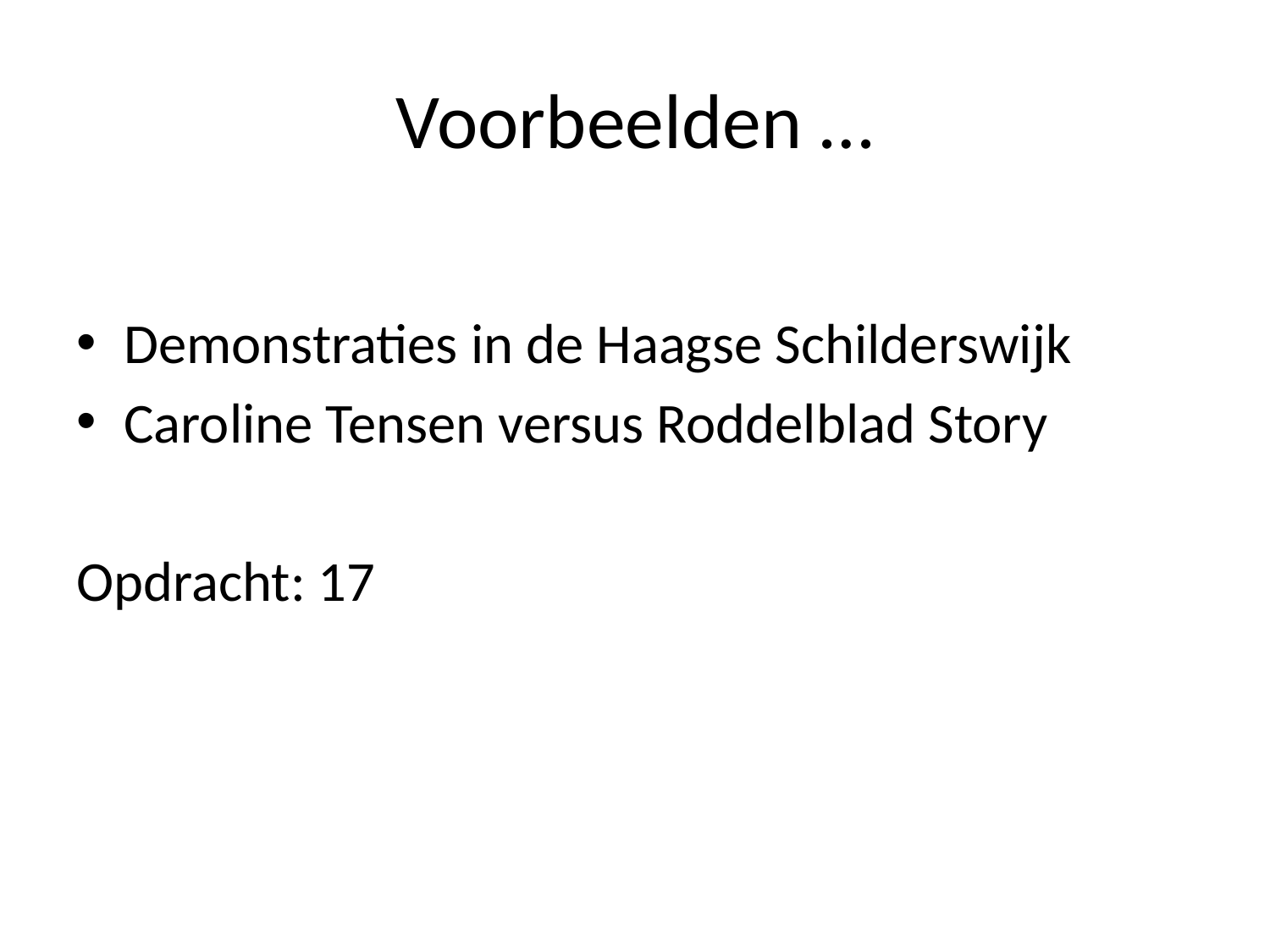

# Voorbeelden …

Demonstraties in de Haagse Schilderswijk
Caroline Tensen versus Roddelblad Story

Opdracht: 17